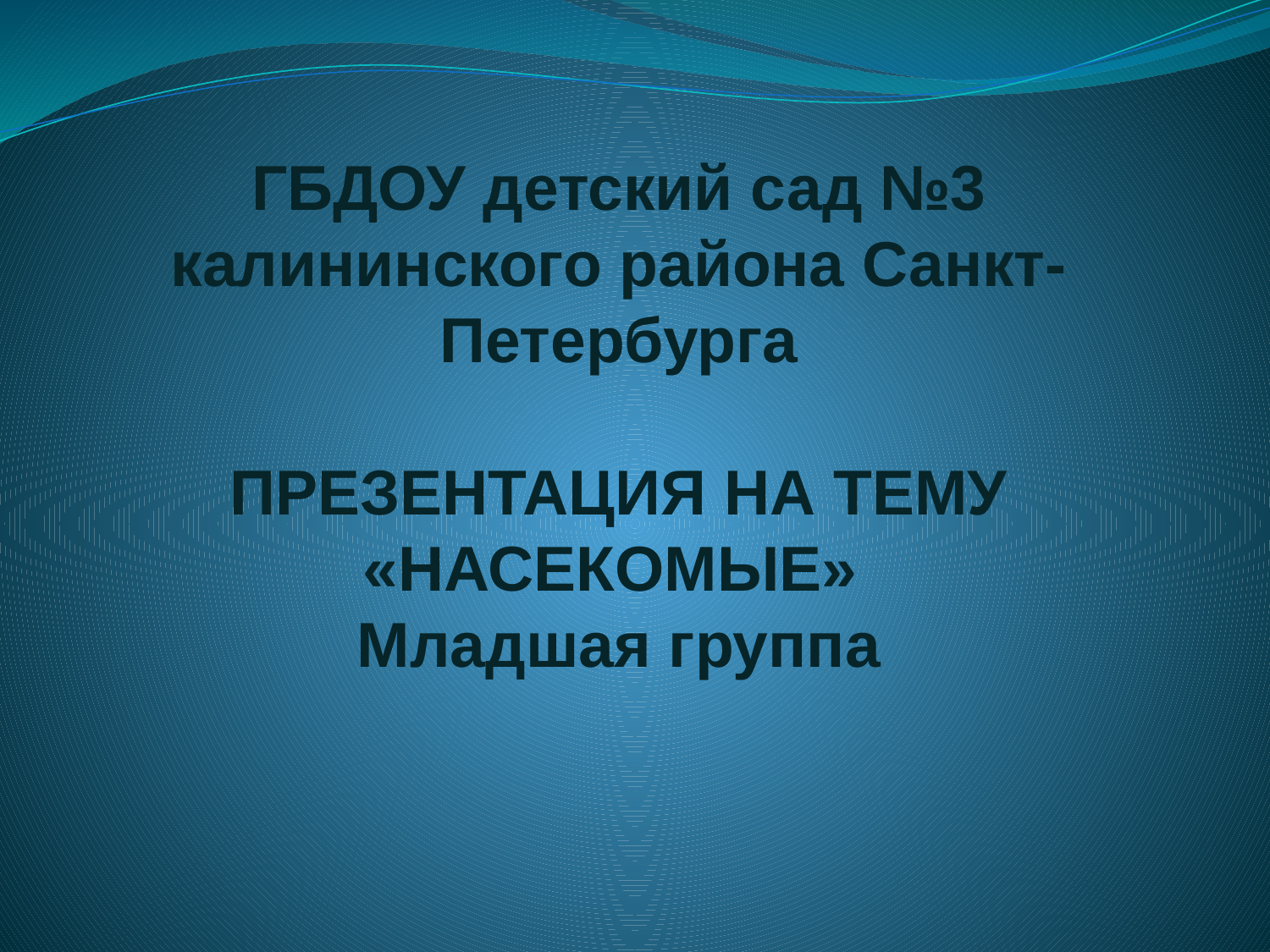

# ГБДОУ детский сад №3 калининского района Санкт-Петербурга ПРЕЗЕНТАЦИЯ НА ТЕМУ «НАСЕКОМЫЕ» Младшая группа